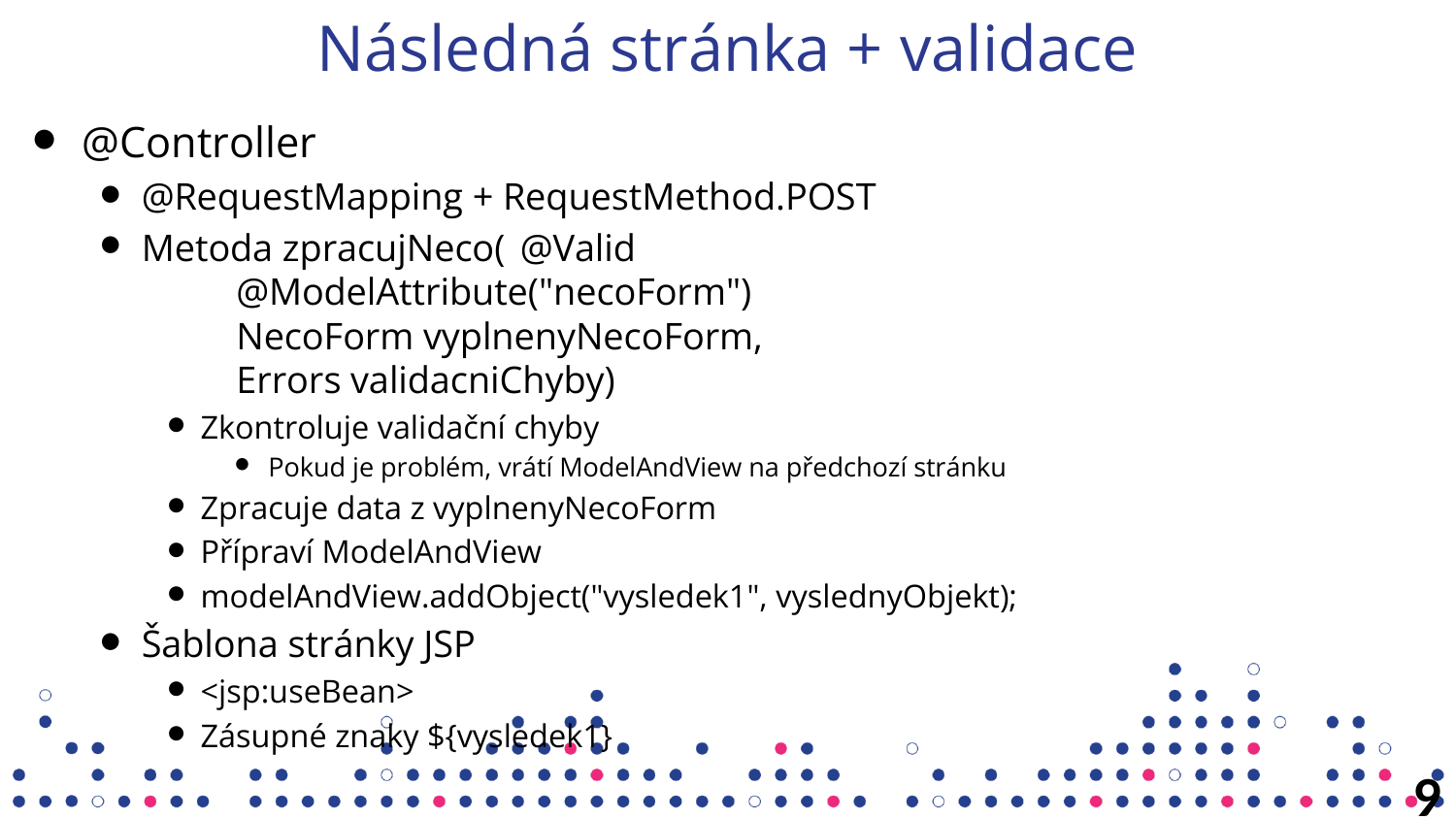

# Následná stránka + validace
@Controller
@RequestMapping + RequestMethod.POST
Metoda zpracujNeco(	@Valid
				@ModelAttribute("necoForm")
				NecoForm vyplnenyNecoForm,
				Errors validacniChyby)
Zkontroluje validační chyby
Pokud je problém, vrátí ModelAndView na předchozí stránku
Zpracuje data z vyplnenyNecoForm
Přípraví ModelAndView
modelAndView.addObject("vysledek1", vyslednyObjekt);
Šablona stránky JSP
<jsp:useBean>
Zásupné znaky ${vysledek1}
9